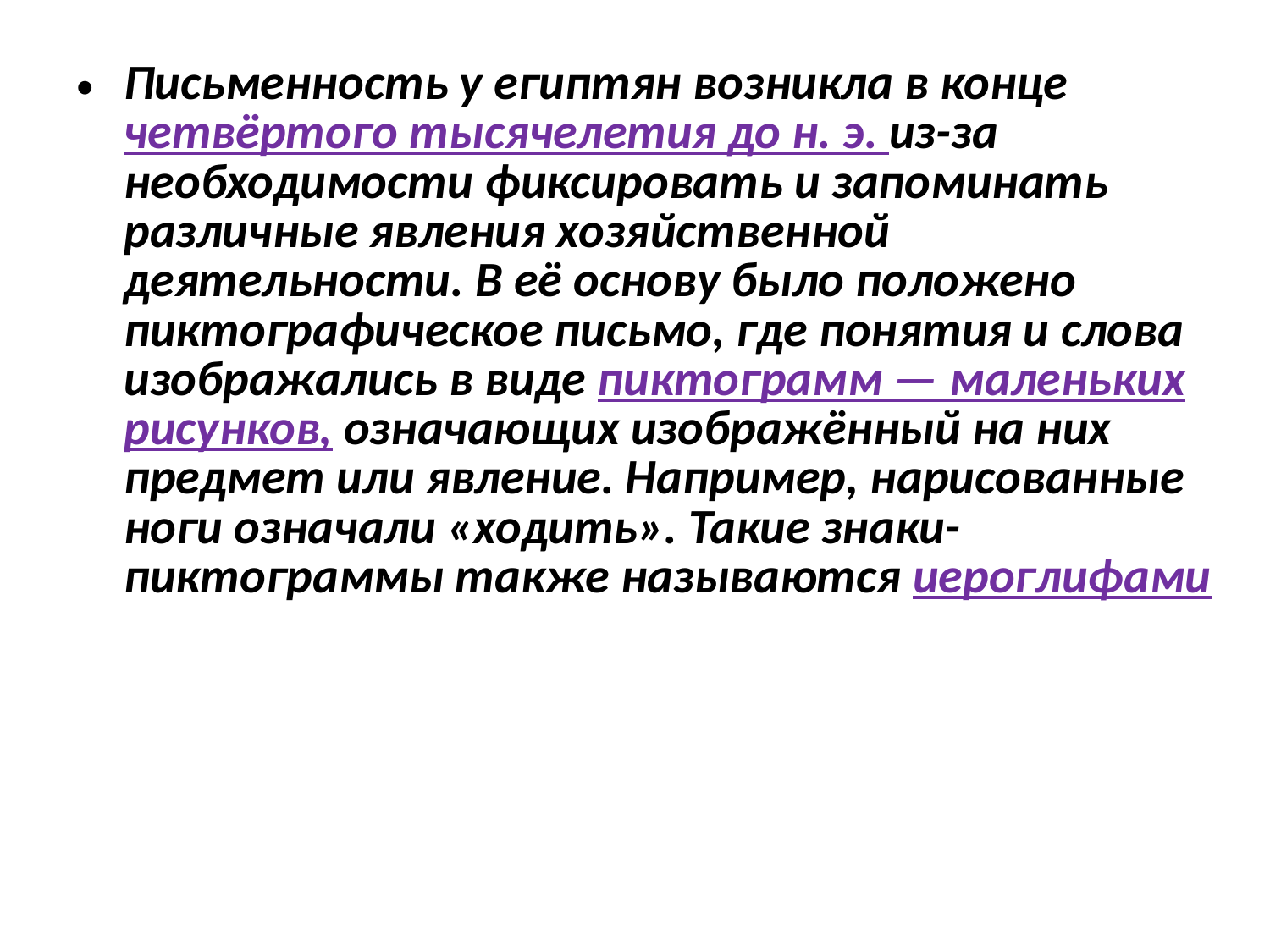

Письменность у египтян возникла в конце четвёртого тысячелетия до н. э. из-за необходимости фиксировать и запоминать различные явления хозяйственной деятельности. В её основу было положено пиктографическое письмо, где понятия и слова изображались в виде пиктограмм — маленьких рисунков, означающих изображённый на них предмет или явление. Например, нарисованные ноги означали «ходить». Такие знаки-пиктограммы также называются иероглифами